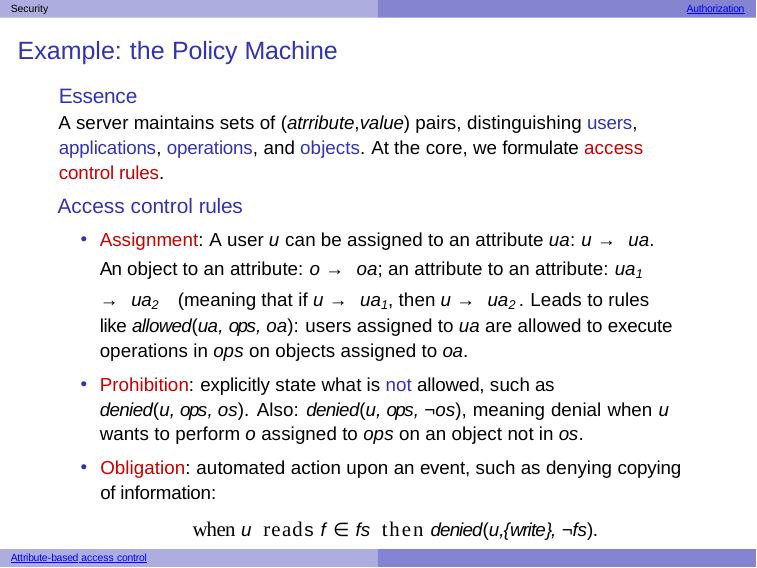

Security	Authorization
# Example: the Policy Machine
Essence
A server maintains sets of (atrribute,value) pairs, distinguishing users, applications, operations, and objects. At the core, we formulate access control rules.
Access control rules
Assignment: A user u can be assigned to an attribute ua: u → ua. An object to an attribute: o → oa; an attribute to an attribute: ua1 → ua2 (meaning that if u → ua1, then u → ua2 . Leads to rules like allowed(ua, ops, oa): users assigned to ua are allowed to execute operations in ops on objects assigned to oa.
Prohibition: explicitly state what is not allowed, such as  denied(u, ops, os). Also: denied(u, ops, ¬os), meaning denial when u wants to perform o assigned to ops on an object not in os.
Obligation: automated action upon an event, such as denying copying of information:
when u reads f ∈ fs then denied(u,{write}, ¬fs).

Attribute-based access control